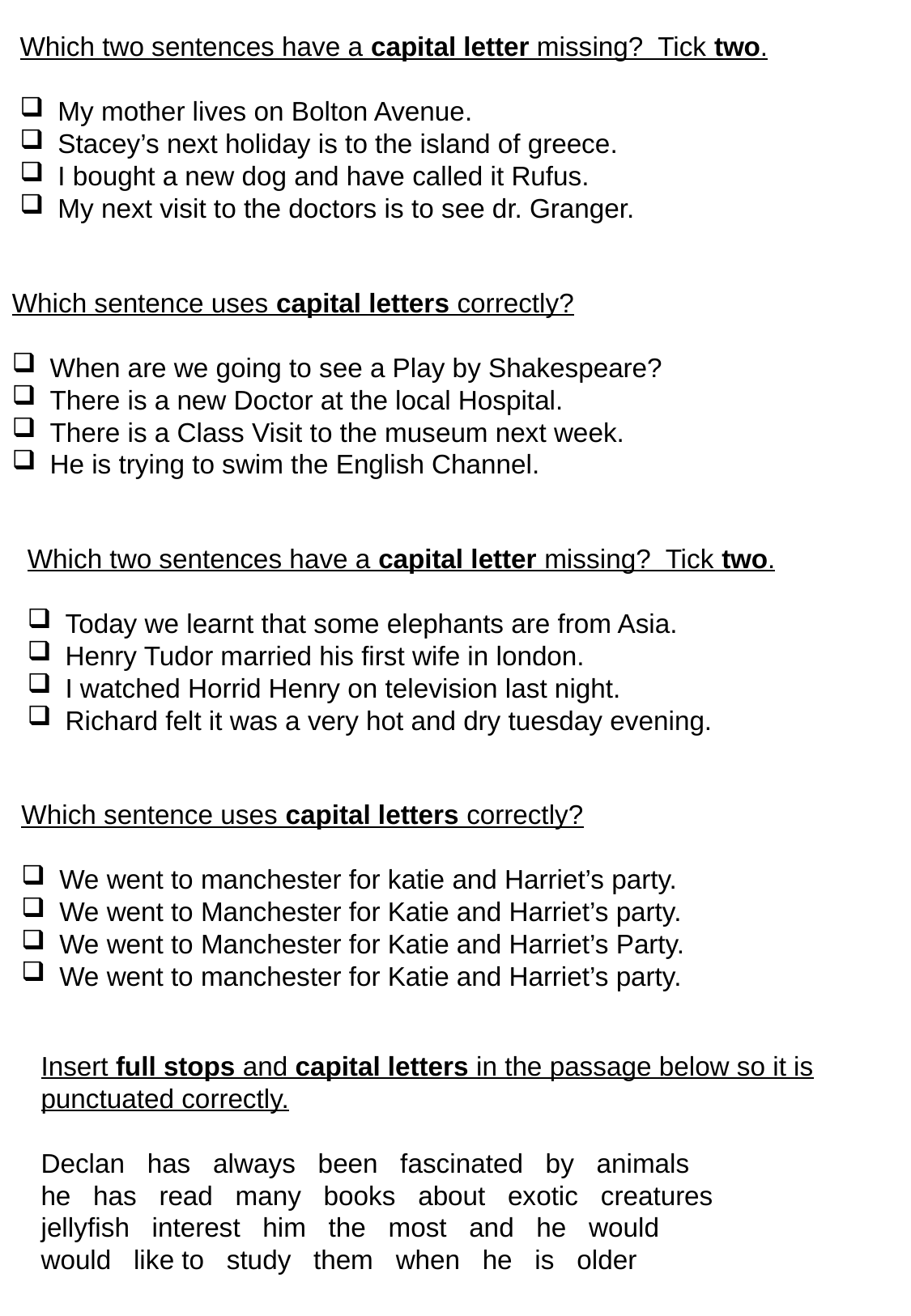

Which two sentences have a capital letter missing?  Tick two.

My mother lives on Bolton Avenue.
Stacey’s next holiday is to the island of greece.
I bought a new dog and have called it Rufus.
My next visit to the doctors is to see dr. Granger.
Which sentence uses capital letters correctly?

When are we going to see a Play by Shakespeare?
There is a new Doctor at the local Hospital.
There is a Class Visit to the museum next week.
He is trying to swim the English Channel.
Which two sentences have a capital letter missing?  Tick two.

Today we learnt that some elephants are from Asia.
Henry Tudor married his first wife in london.
I watched Horrid Henry on television last night.
Richard felt it was a very hot and dry tuesday evening.
Which sentence uses capital letters correctly?

We went to manchester for katie and Harriet’s party.
We went to Manchester for Katie and Harriet’s party.
We went to Manchester for Katie and Harriet’s Party.
We went to manchester for Katie and Harriet’s party.
Insert full stops and capital letters in the passage below so it is punctuated correctly.

Declan   has   always   been   fascinated   by   animals
he   has   read   many   books   about   exotic   creatures
jellyfish   interest   him   the   most   and   he   would
would   like to   study   them   when   he   is   older